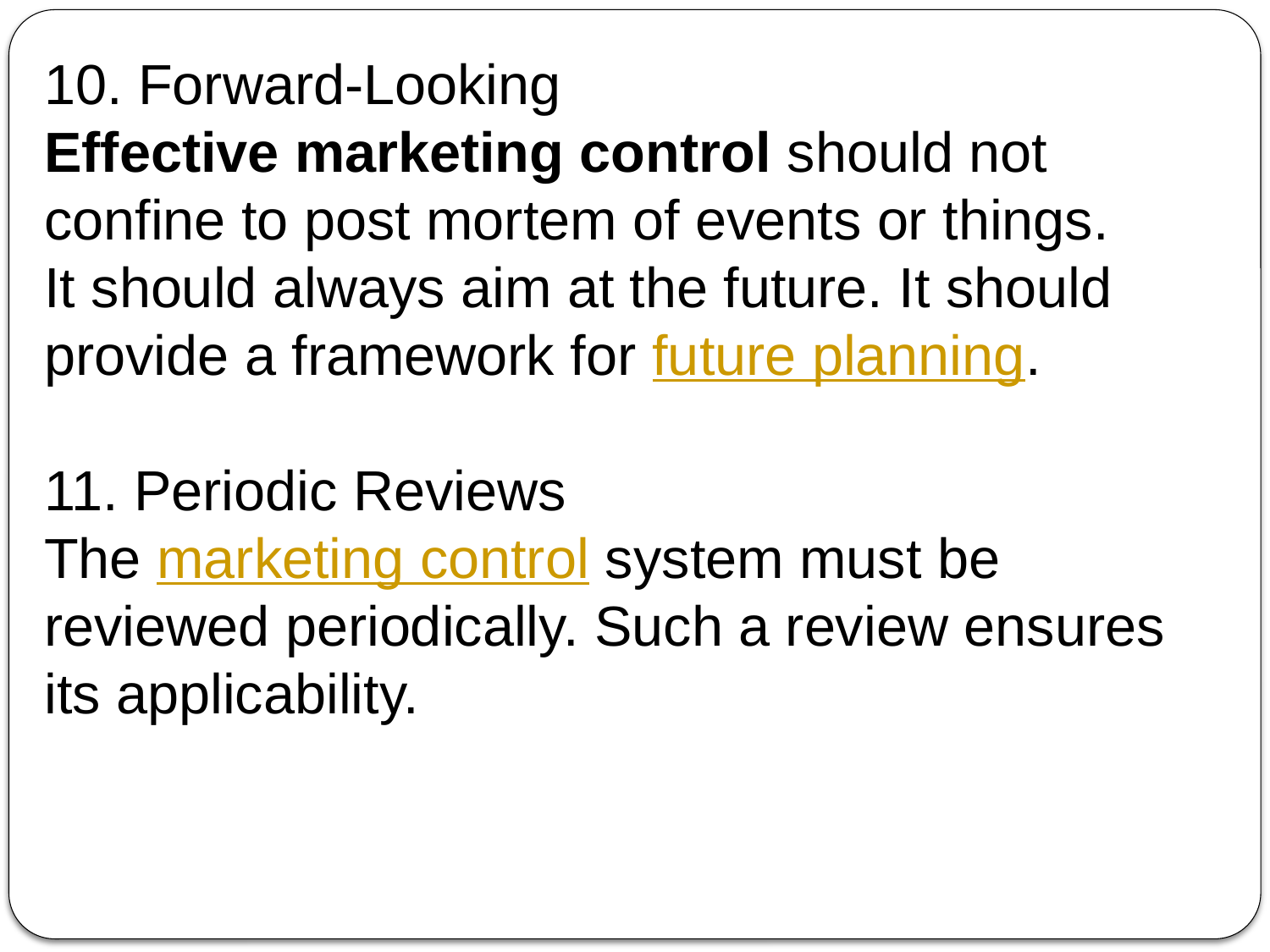

10. Forward-Looking
Effective marketing control should not confine to post mortem of events or things.
It should always aim at the future. It should provide a framework for future planning.

11. Periodic Reviews
The marketing control system must be reviewed periodically. Such a review ensures its applicability.